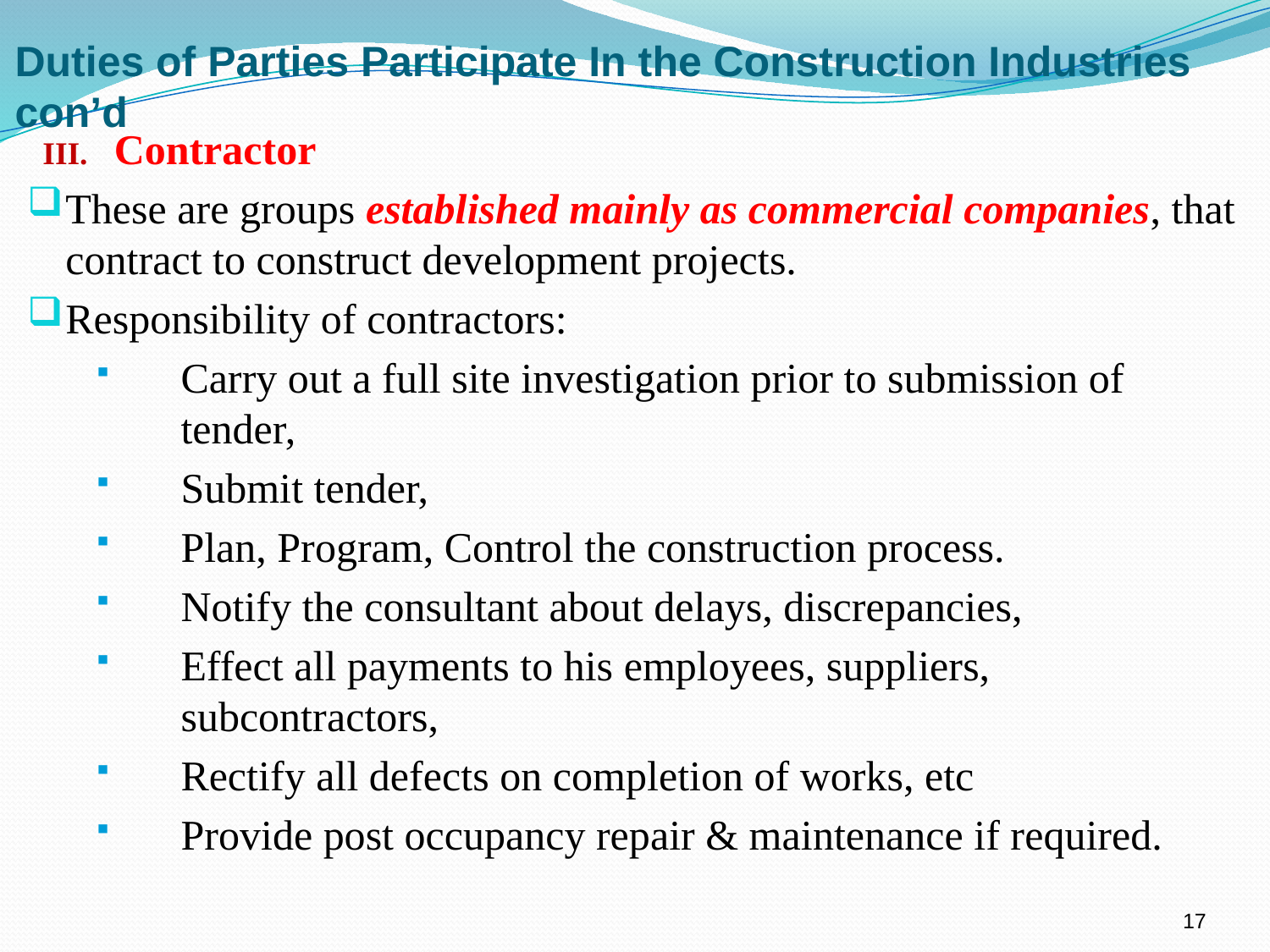

# Duties of Parties Participate In the Construction Industries con’d
Contractor
These are groups established mainly as commercial companies, that contract to construct development projects.
Responsibility of contractors:
Carry out a full site investigation prior to submission of tender,
Submit tender,
Plan, Program, Control the construction process.
Notify the consultant about delays, discrepancies,
Effect all payments to his employees, suppliers, subcontractors,
Rectify all defects on completion of works, etc
Provide post occupancy repair & maintenance if required.

17